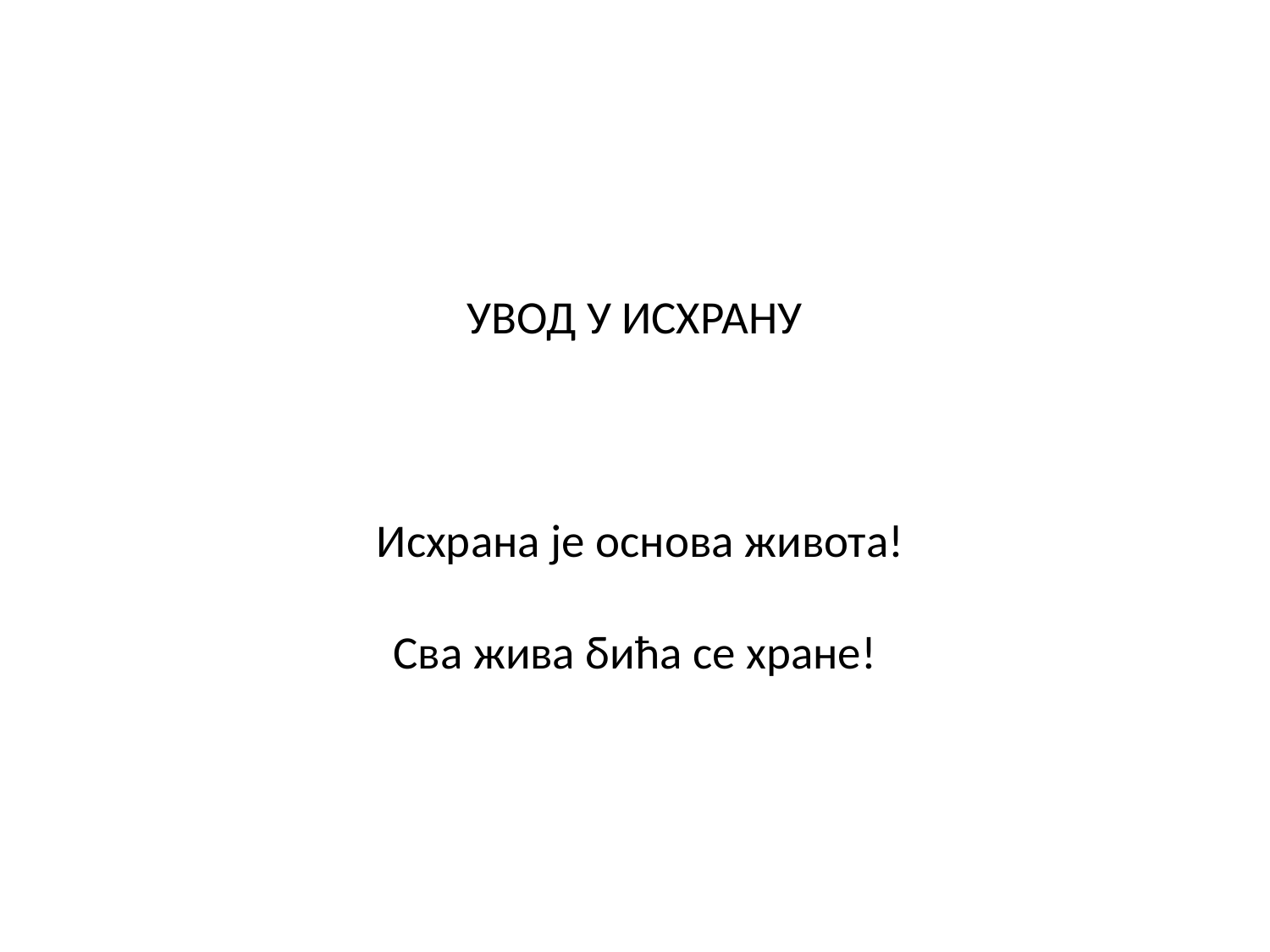

# УВОД У ИСХРАНУ Исхрана је основа живота! Сва жива бића се хране!